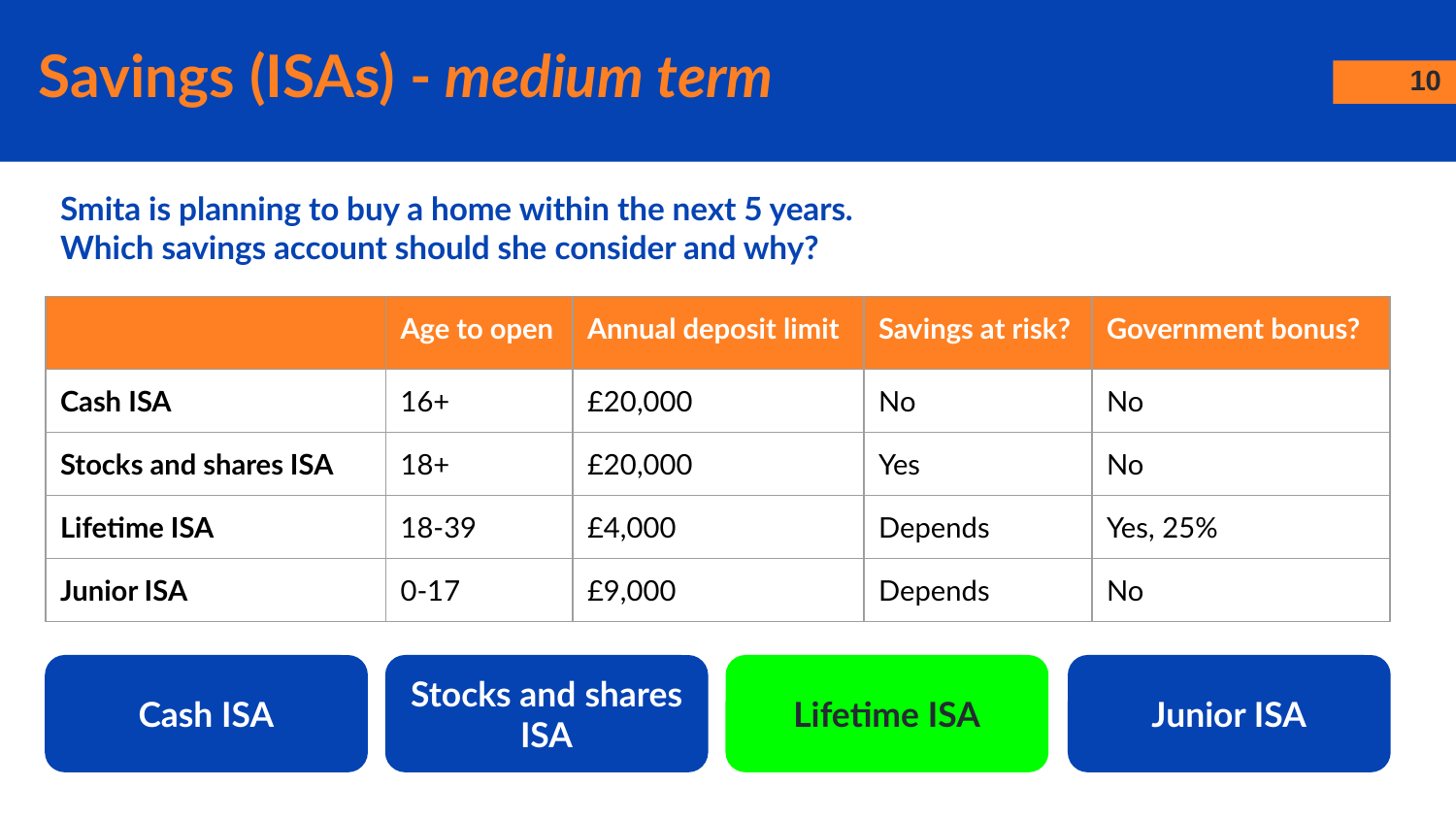

Savings (ISAs) - medium term
10
Smita is planning to buy a home within the next 5 years.
Which savings account should she consider and why?
|  | Age to open | Annual deposit limit | Savings at risk? | Government bonus? |
| --- | --- | --- | --- | --- |
| Cash ISA | 16+ | £20,000 | No | No |
| Stocks and shares ISA | 18+ | £20,000 | Yes | No |
| Lifetime ISA | 18-39 | £4,000 | Depends | Yes, 25% |
| Junior ISA | 0-17 | £9,000 | Depends | No |
Cash ISA
Stocks and shares ISA
Lifetime ISA
Junior ISA
Lunch out

Lunch out